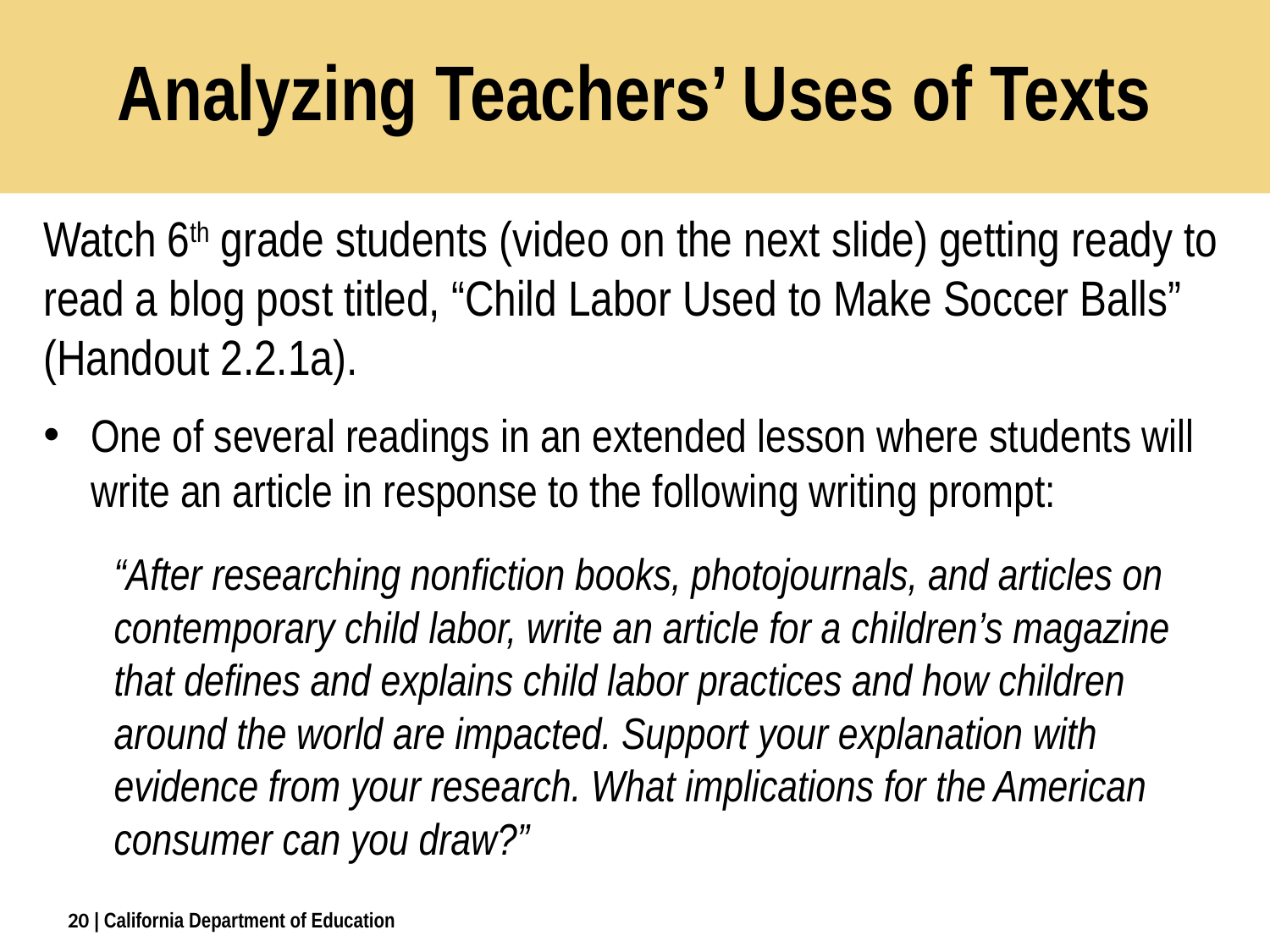

# Analyzing Teachers’ Uses of Texts
Watch 6th grade students (video on the next slide) getting ready to read a blog post titled, “Child Labor Used to Make Soccer Balls” (Handout 2.2.1a).
One of several readings in an extended lesson where students will write an article in response to the following writing prompt:
“After researching nonfiction books, photojournals, and articles on contemporary child labor, write an article for a children’s magazine that defines and explains child labor practices and how children around the world are impacted. Support your explanation with evidence from your research. What implications for the American consumer can you draw?”
20
| California Department of Education